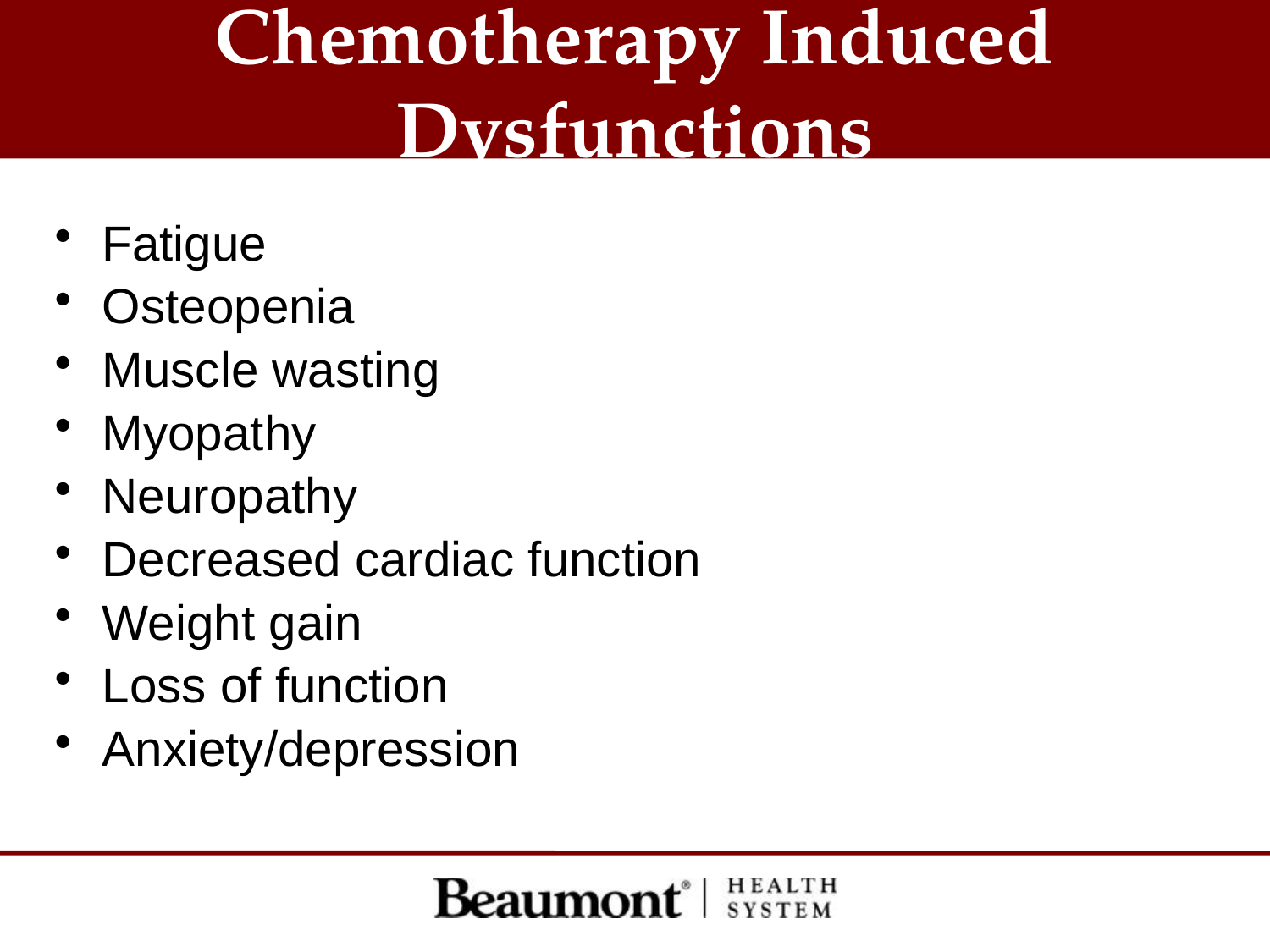

# Chemotherapy Induced Dysfunctions
Fatigue
Osteopenia
Muscle wasting
Myopathy
Neuropathy
Decreased cardiac function
Weight gain
Loss of function
Anxiety/depression